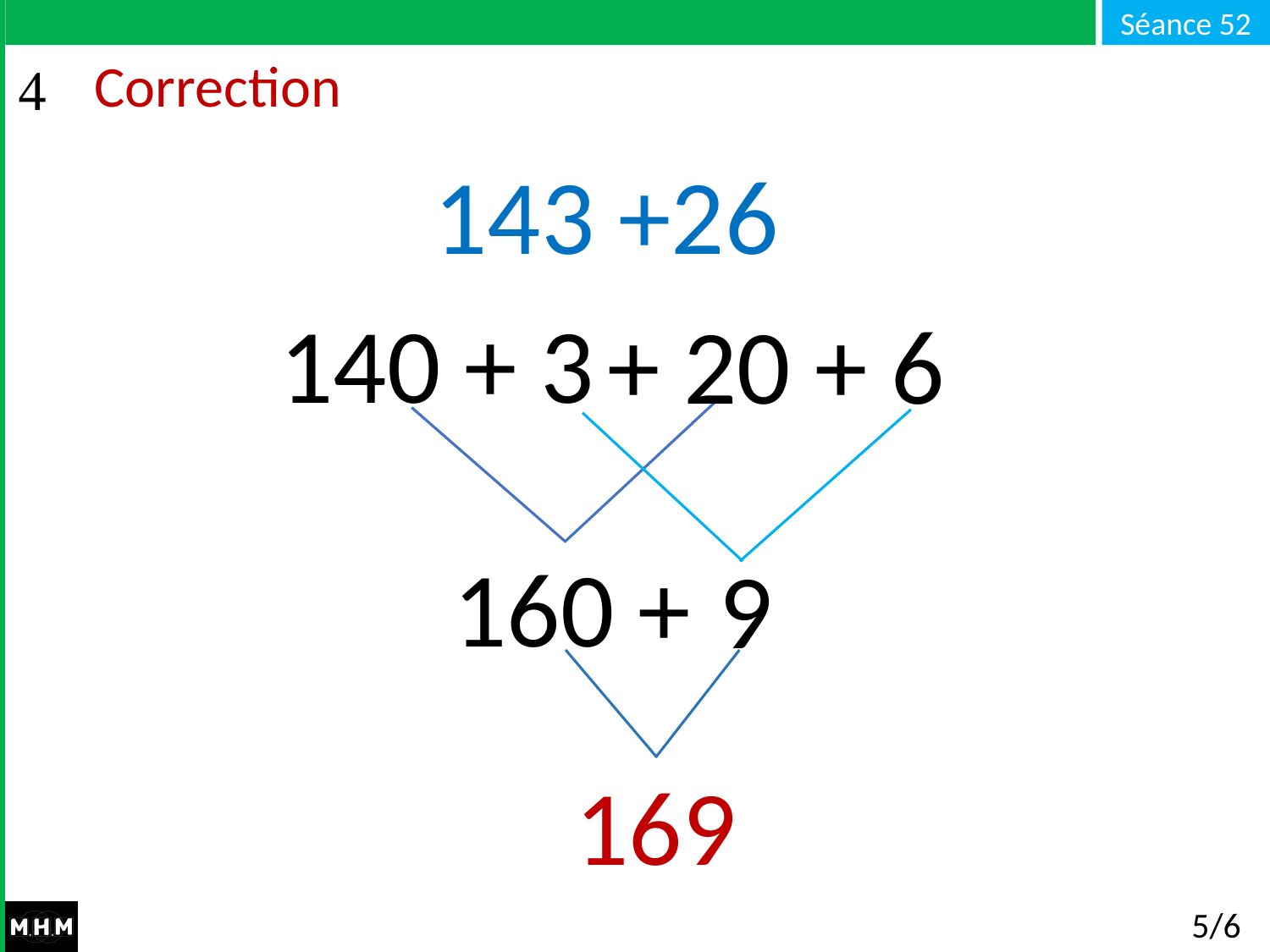

# Correction
143 +26
140 + 3
+ 20 + 6
160 +
9
169
5/6